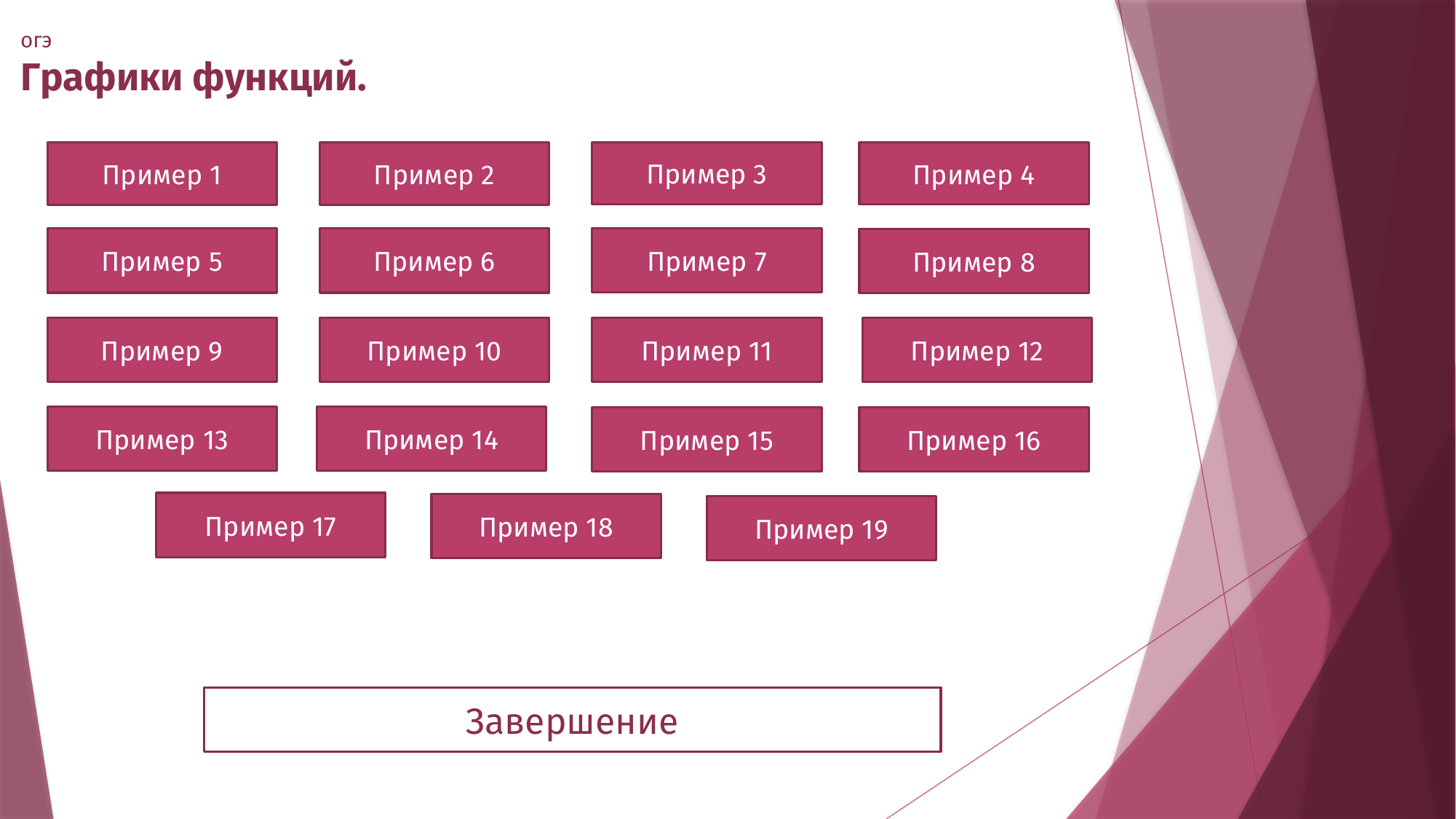

# огэ Графики функций.
Пример 3
Пример 1
Пример 2
Пример 4
Пример 7
Пример 5
Пример 6
Пример 8
Пример 12
Пример 11
Пример 9
Пример 10
Пример 13
Пример 14
Пример 15
Пример 16
Пример 17
Пример 18
Пример 19
Завершение